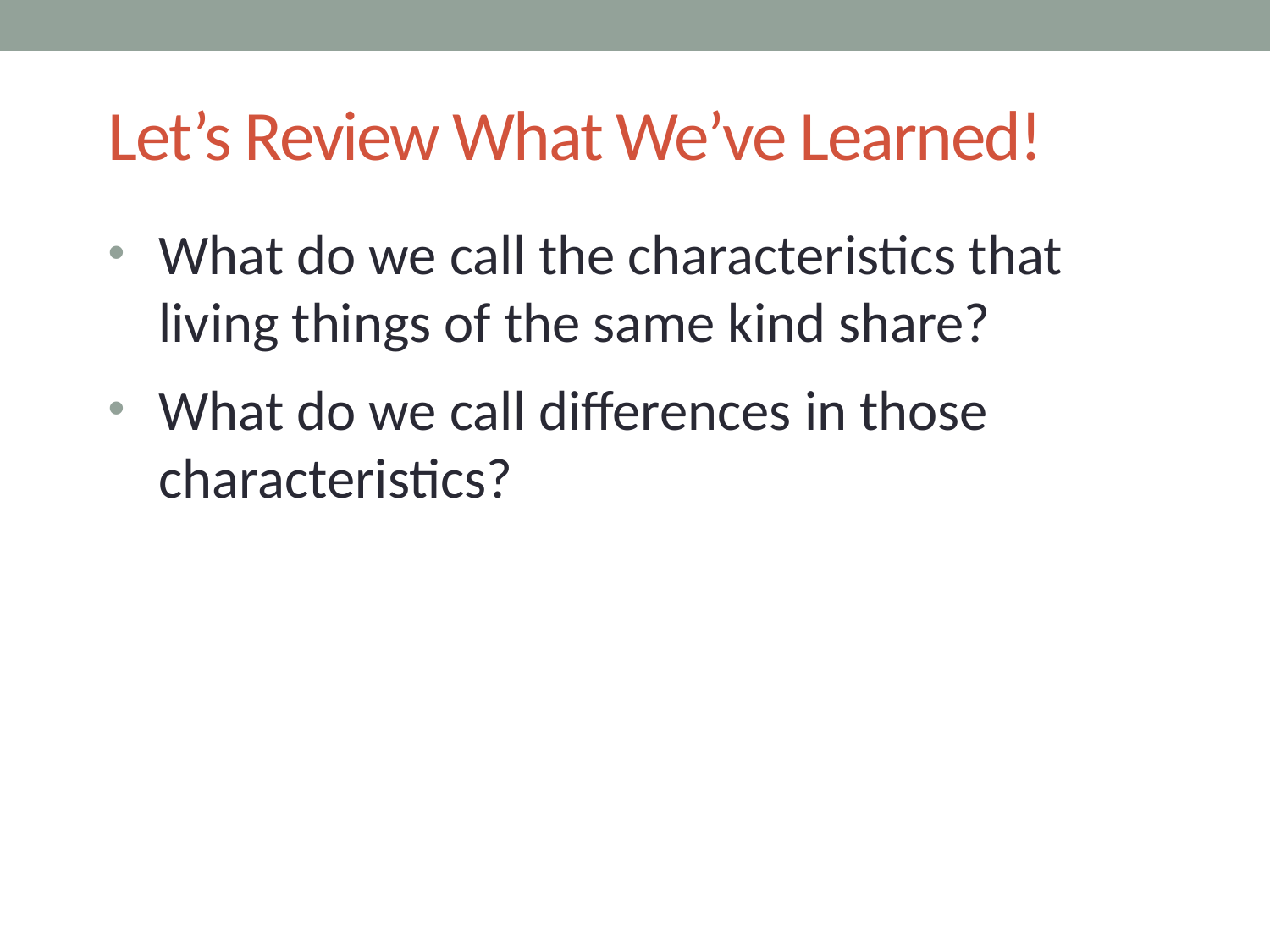

# Let’s Review What We’ve Learned!
What do we call the characteristics that living things of the same kind share?
What do we call differences in those characteristics?